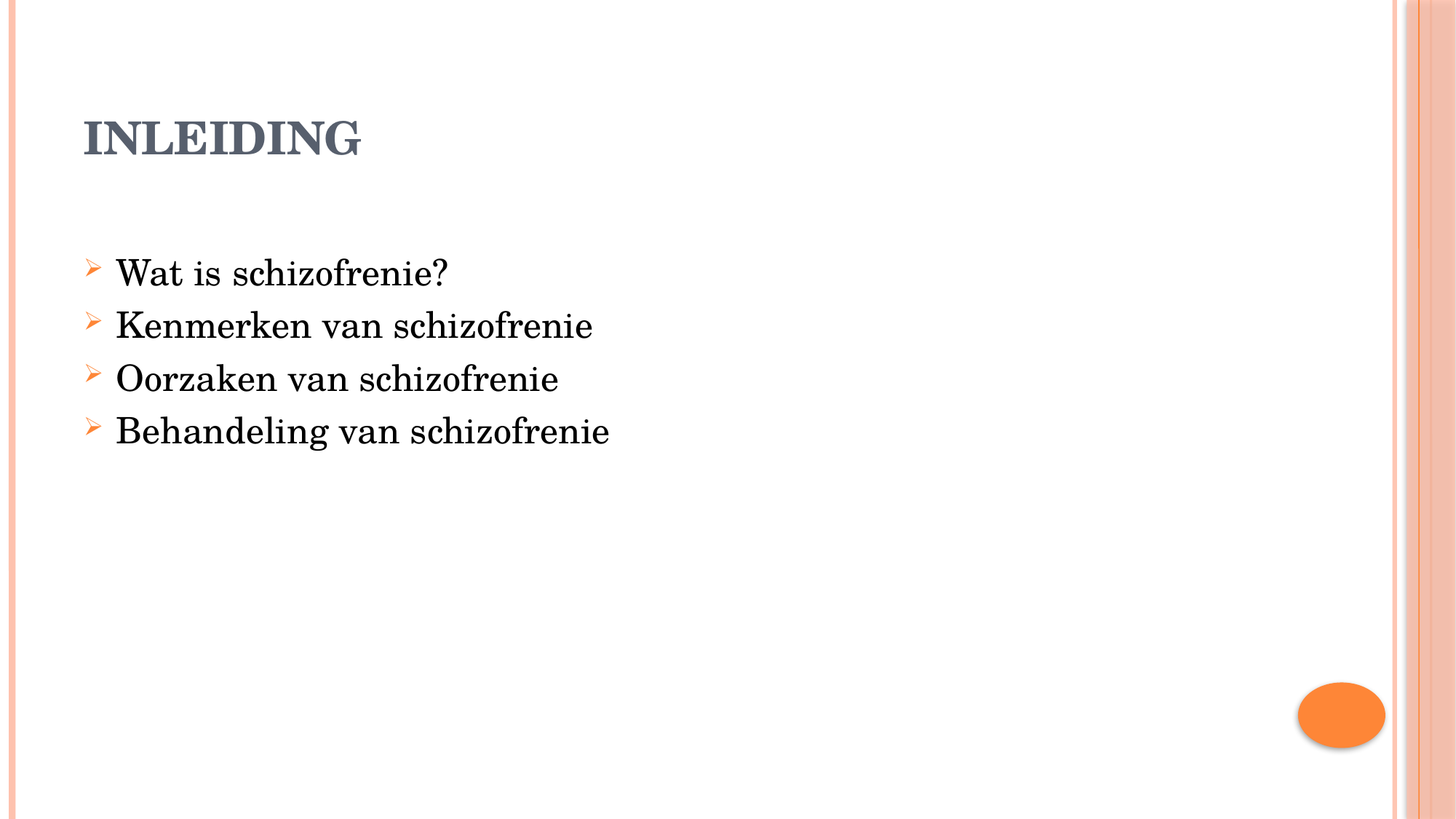

# Inleiding

Wat is schizofrenie?
Kenmerken van schizofrenie
Oorzaken van schizofrenie
Behandeling van schizofrenie